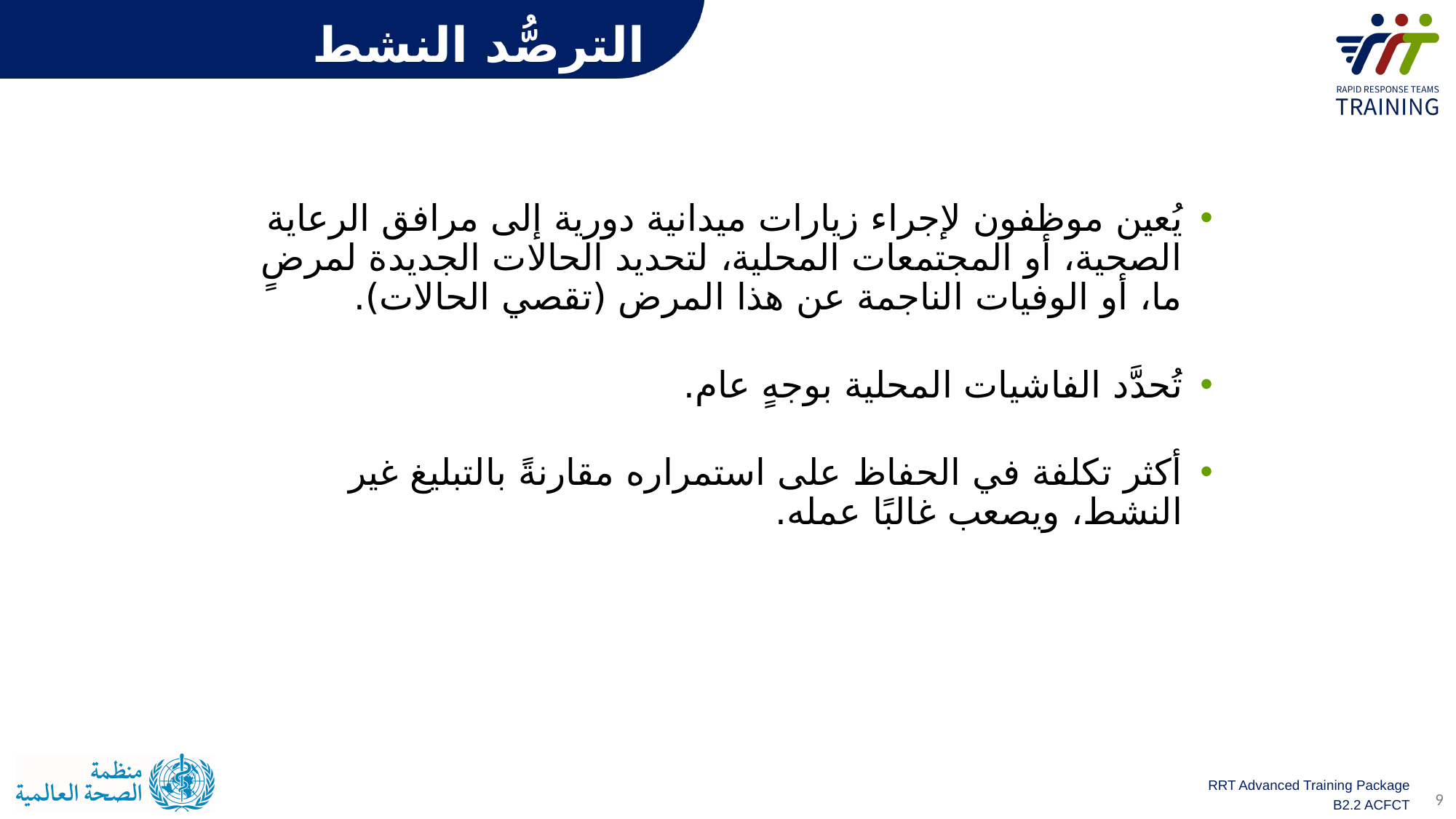

الترصُّد النشط
يُعين موظفون لإجراء زيارات ميدانية دورية إلى مرافق الرعاية الصحية، أو المجتمعات المحلية، لتحديد الحالات الجديدة لمرضٍ ما، أو الوفيات الناجمة عن هذا المرض (تقصي الحالات).

تُحدَّد الفاشيات المحلية بوجهٍ عام.

أكثر تكلفة في الحفاظ على استمراره مقارنةً بالتبليغ غير النشط، ويصعب غالبًا عمله.